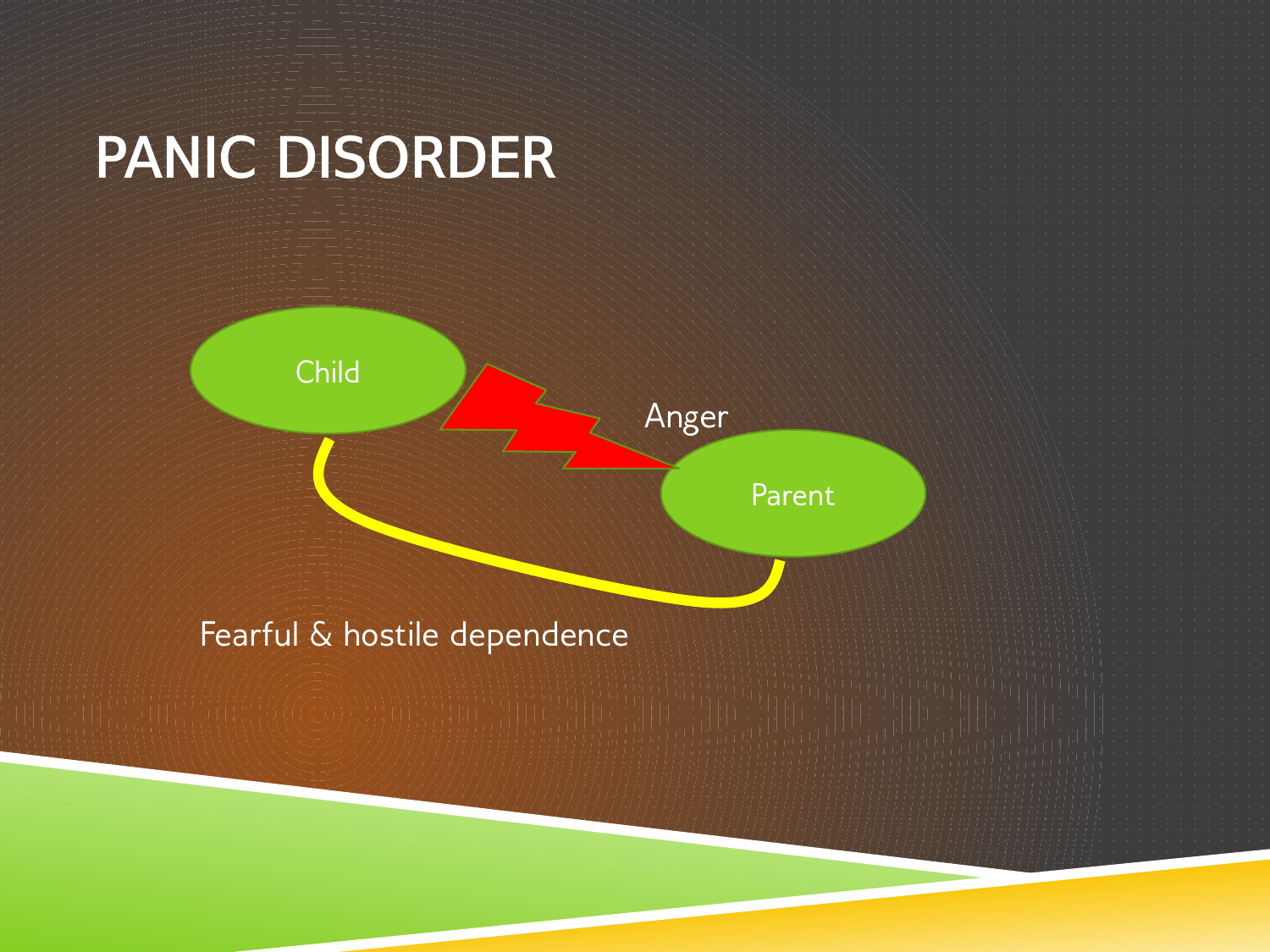

# PANIC DISORDER

                                                   Anger

         Fearful & hostile dependence
Child

Parent